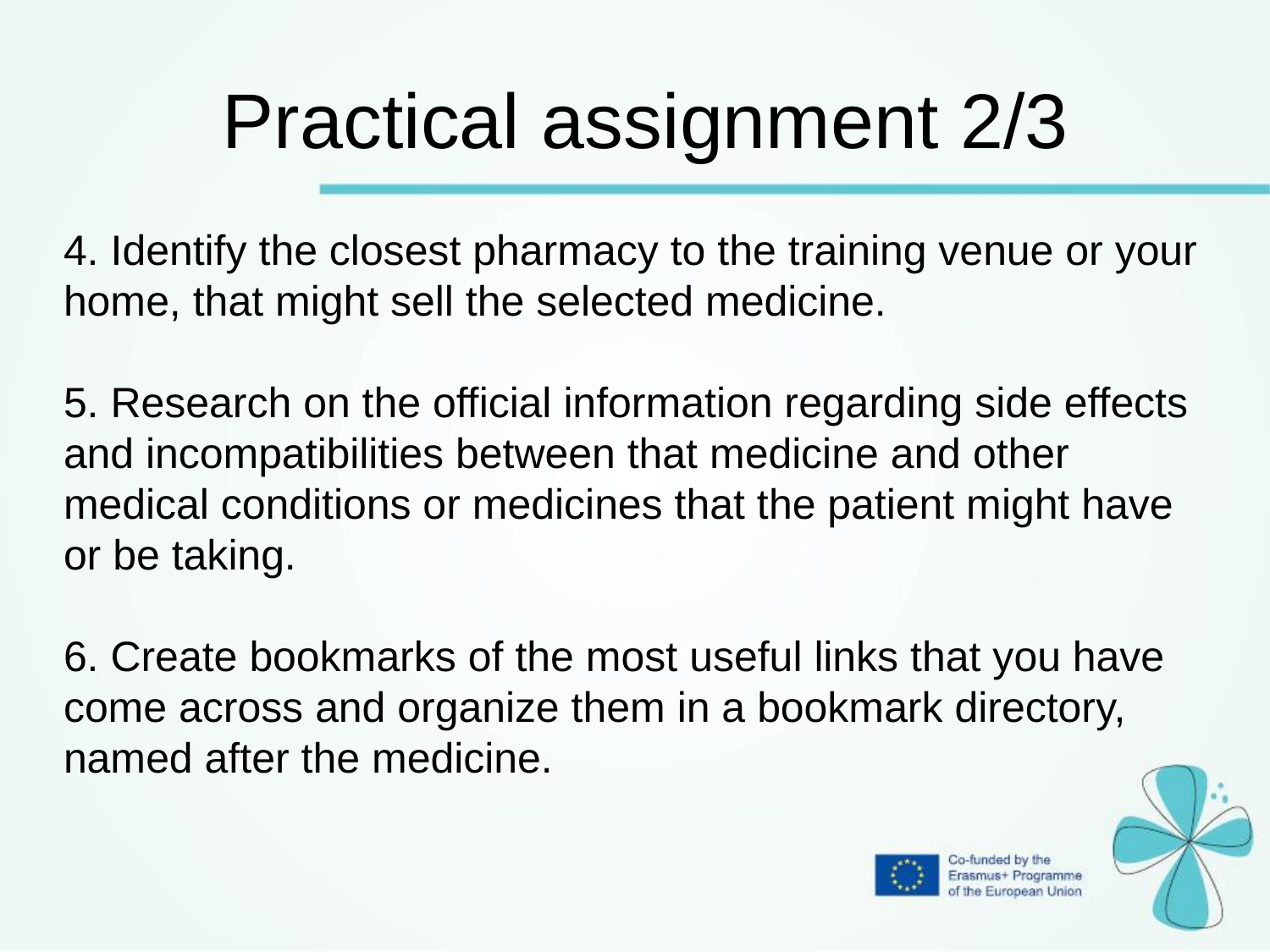

Practical assignment 2/3

4. Identify the closest pharmacy to the training venue or your home, that might sell the selected medicine.

5. Research on the official information regarding side effects and incompatibilities between that medicine and other medical conditions or medicines that the patient might have or be taking.

6. Create bookmarks of the most useful links that you have come across and organize them in a bookmark directory, named after the medicine.